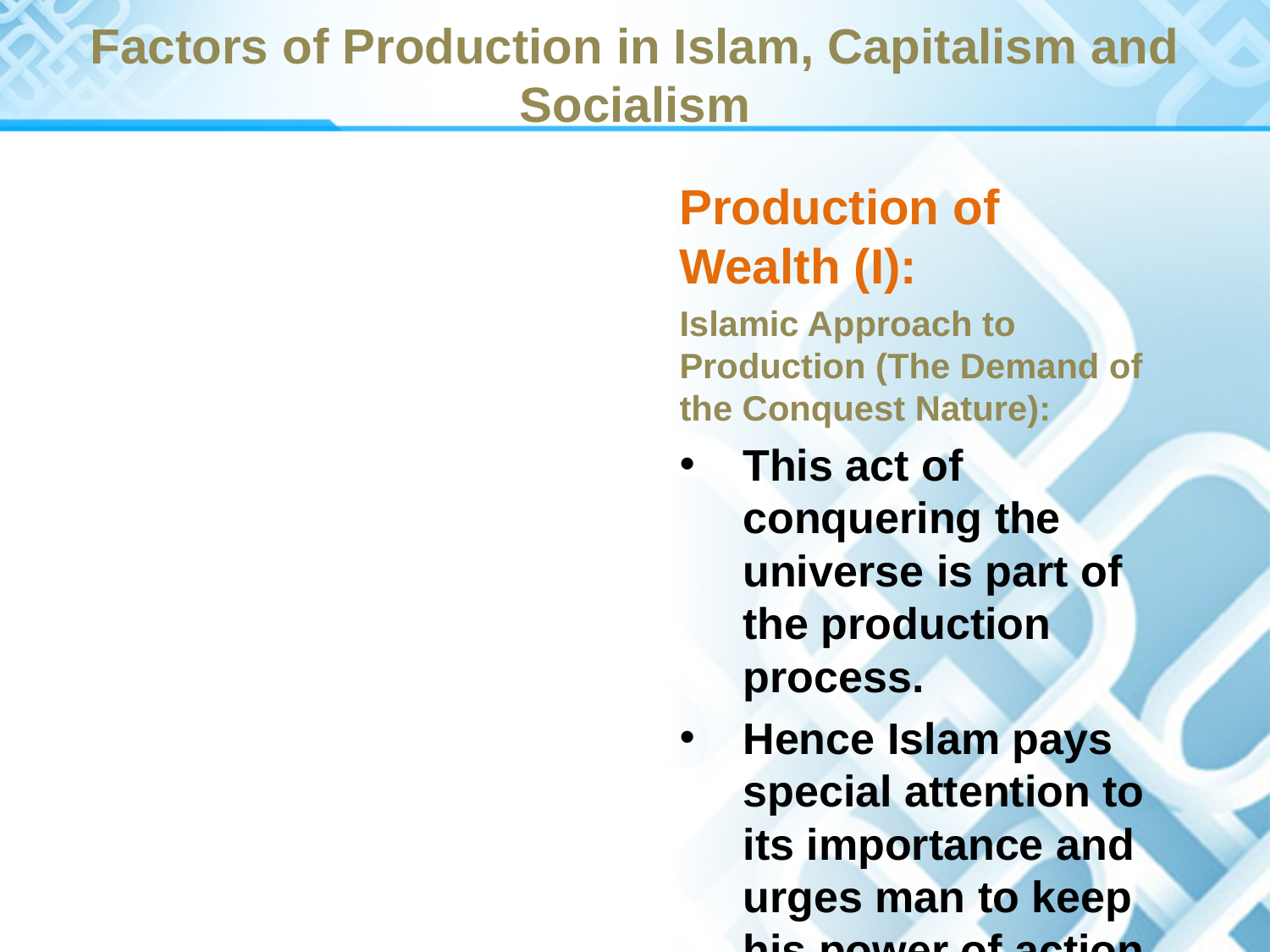

Factors of Production in Islam, Capitalism and Socialism
Production of Wealth (I):
Islamic Approach to Production (The Demand of the Conquest Nature):
This act of conquering the universe is part of the production process.
Hence Islam pays special attention to its importance and urges man to keep his power of action till the end of his life.